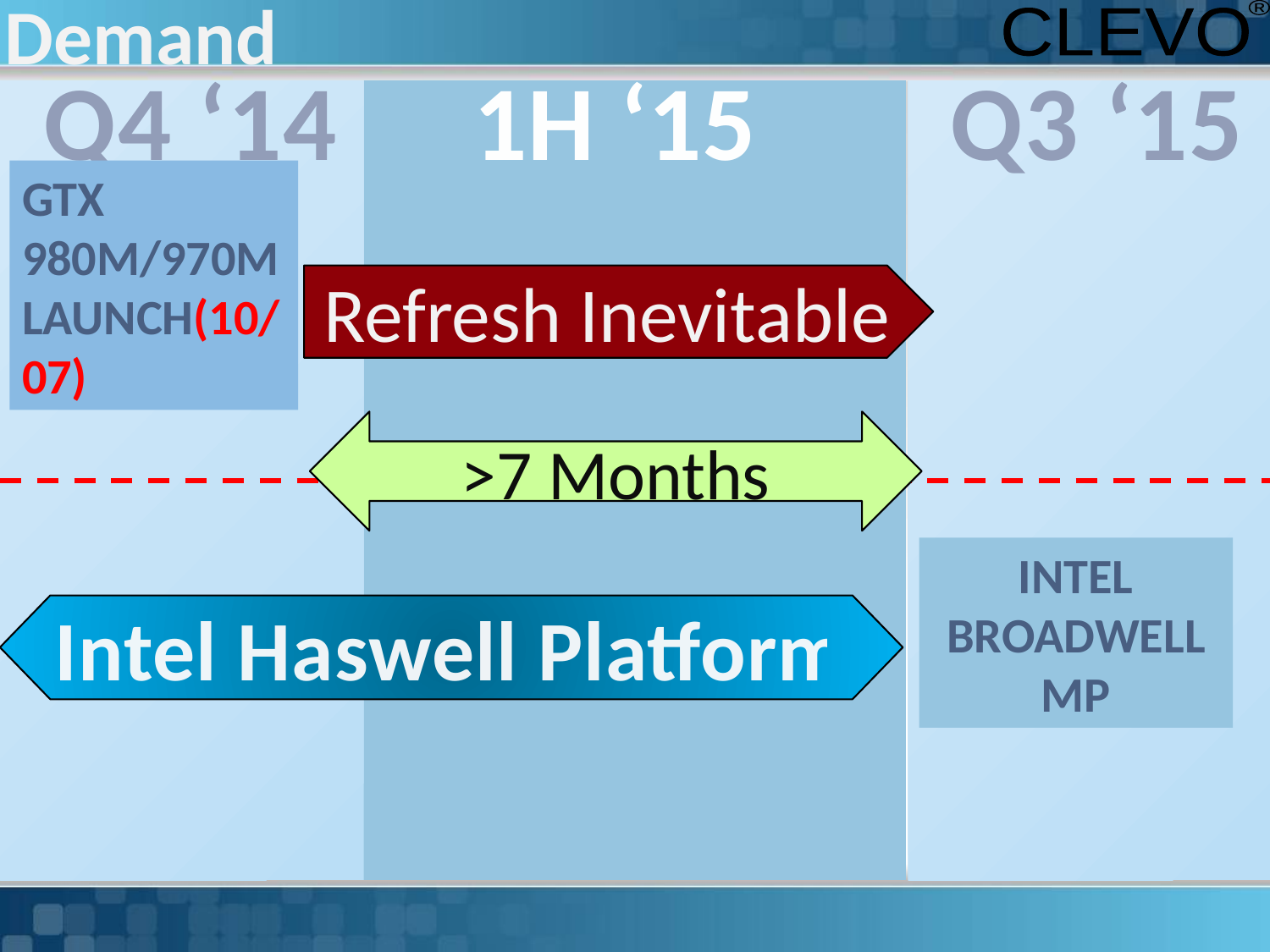

Demand
Q4 ‘14
1H ‘15
Q3 ‘15

GTX 980m/970m Launch(10/07)
Refresh Inevitable
>7 Months
Intel
Broadwell
MP
Intel Haswell Platform